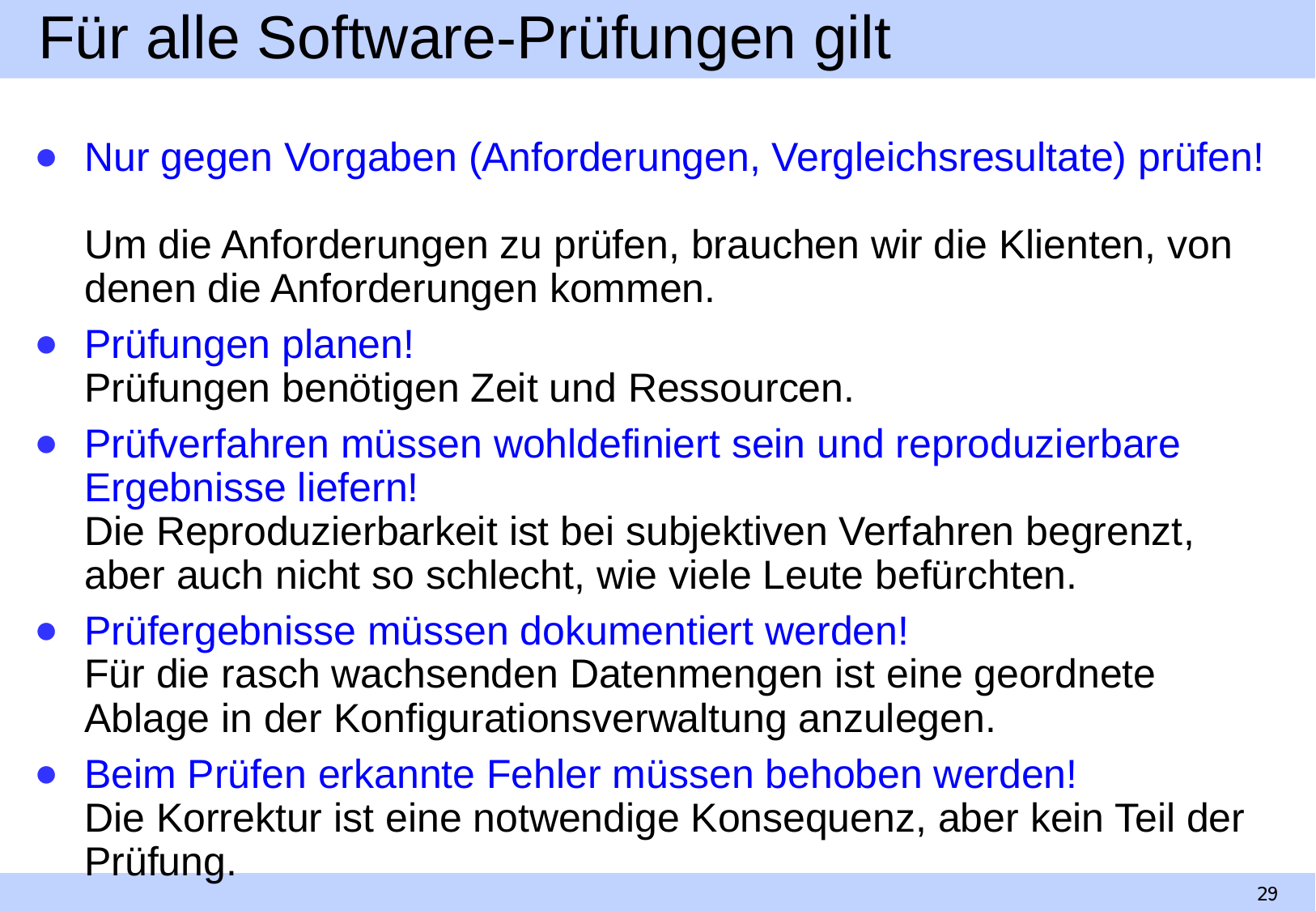

# Für alle Software-Prüfungen gilt
Nur gegen Vorgaben (Anforderungen, Vergleichsresultate) prüfen!
Um die Anforderungen zu prüfen, brauchen wir die Klienten, von denen die Anforderungen kommen.
Prüfungen planen!
Prüfungen benötigen Zeit und Ressourcen.
Prüfverfahren müssen wohldefiniert sein und reproduzierbare Ergebnisse liefern!
Die Reproduzierbarkeit ist bei subjektiven Verfahren begrenzt, aber auch nicht so schlecht, wie viele Leute befürchten.
Prüfergebnisse müssen dokumentiert werden!
Für die rasch wachsenden Datenmengen ist eine geordnete Ablage in der Konfigurationsverwaltung anzulegen.
Beim Prüfen erkannte Fehler müssen behoben werden!
Die Korrektur ist eine notwendige Konsequenz, aber kein Teil der Prüfung.

29